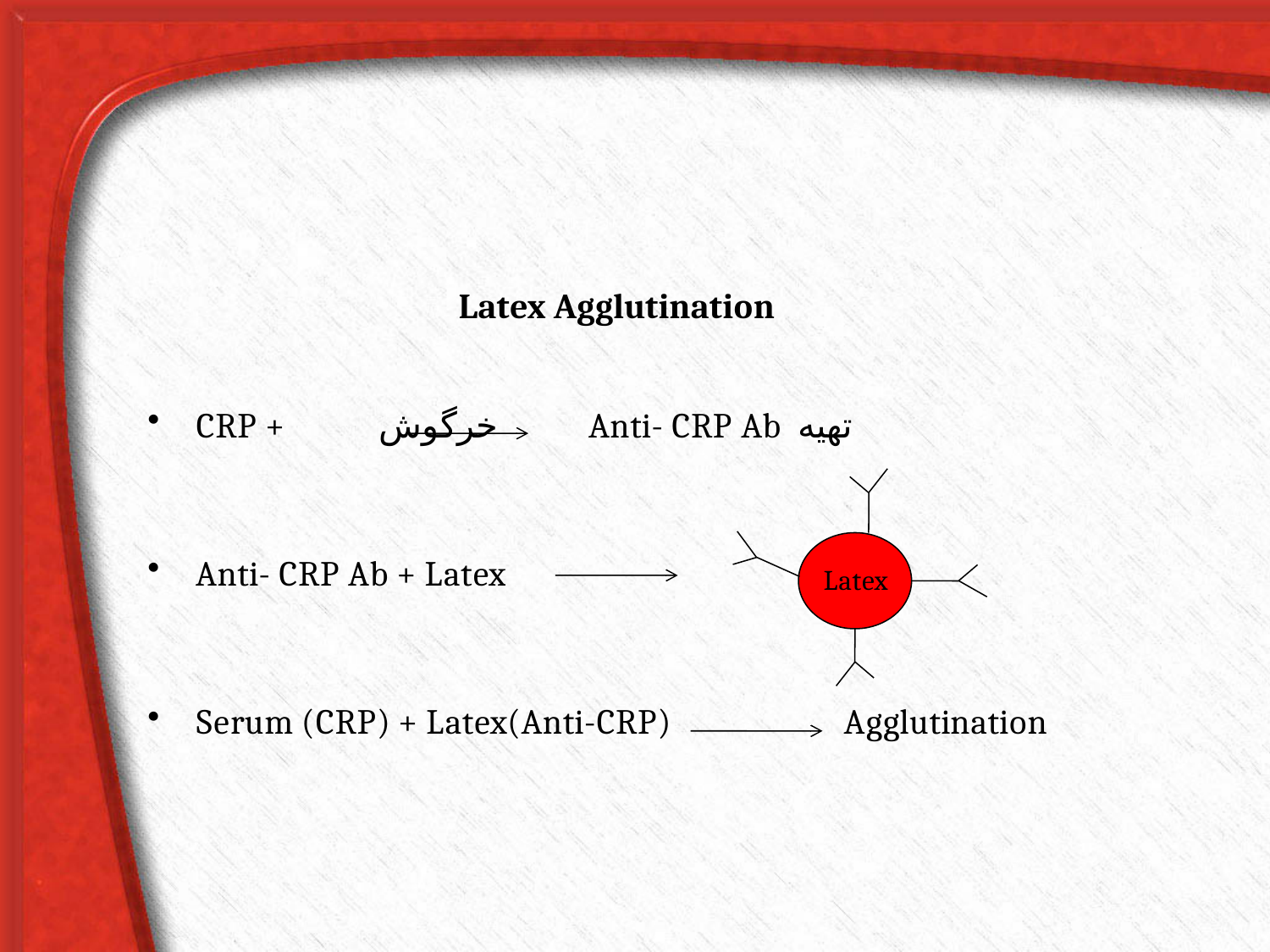

Latex Agglutination
CRP +            خرگوش        Anti- CRP Ab  تهیه

Anti- CRP Ab + Latex

Serum (CRP) + Latex(Anti-CRP)                      Agglutination

Latex